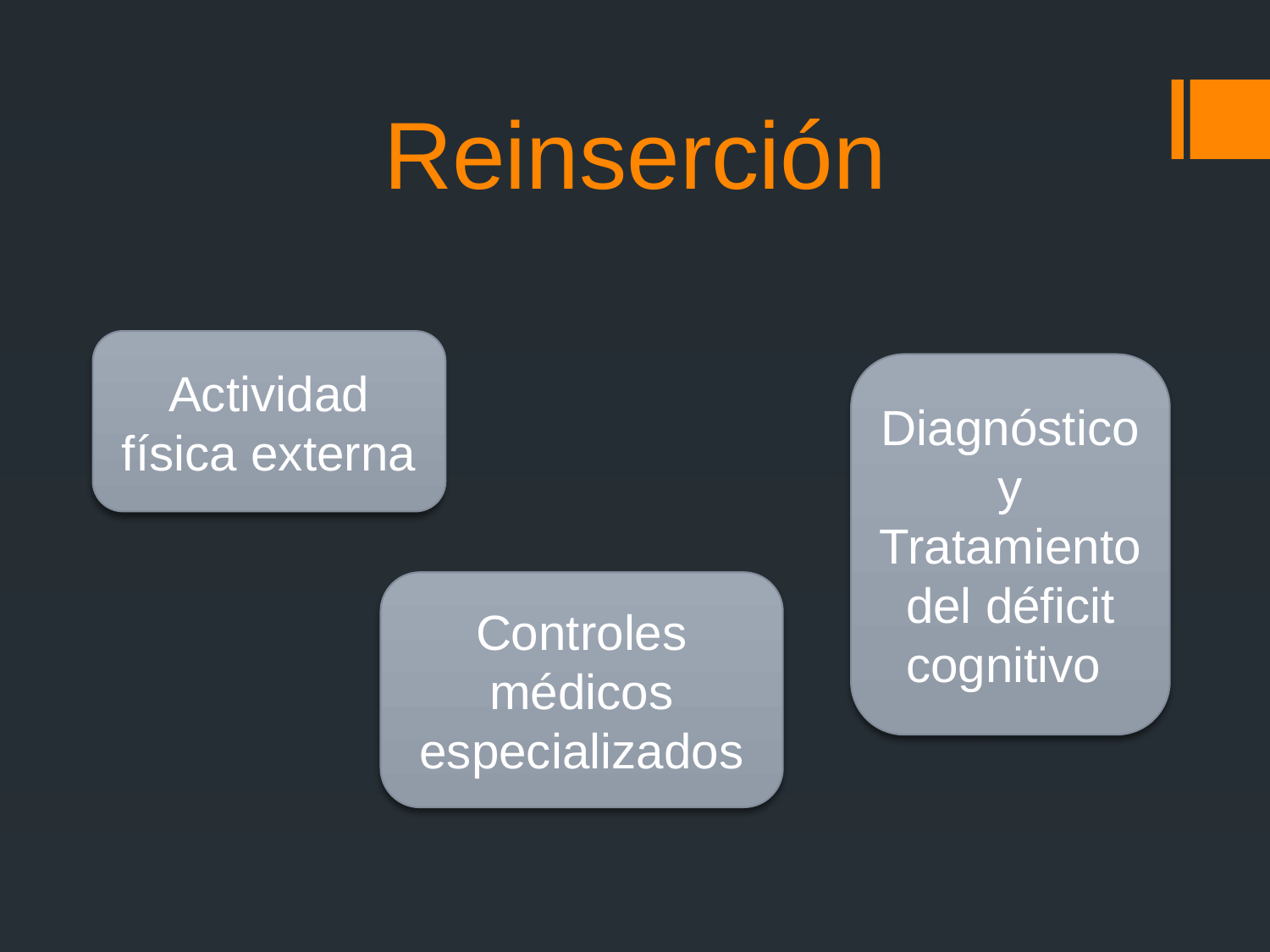

# Reinserción

Actividad física externa
Diagnóstico y Tratamiento del déficit cognitivo
Controles médicos especializados